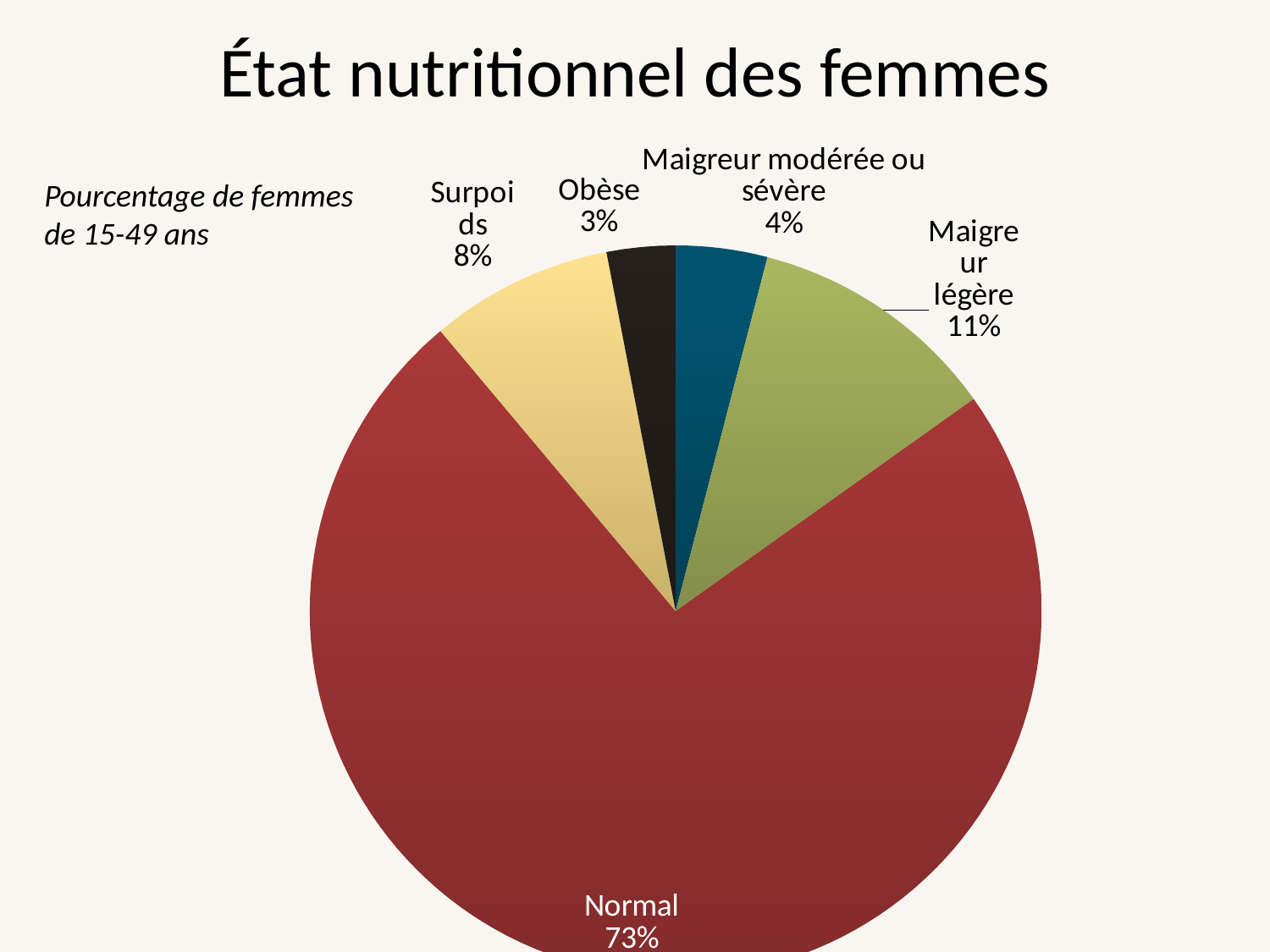

# État nutritionnel des femmes

### Chart

| Category | Sales |
|---|---|
| Maigreur modérée ou sévère | 4.0 |
| Maigreur légère | 11.0 |
| Normal | 73.0 |
| Surpoids | 8.0 |
| Obèse | 3.0 |
Pourcentage de femmes de 15-49 ans